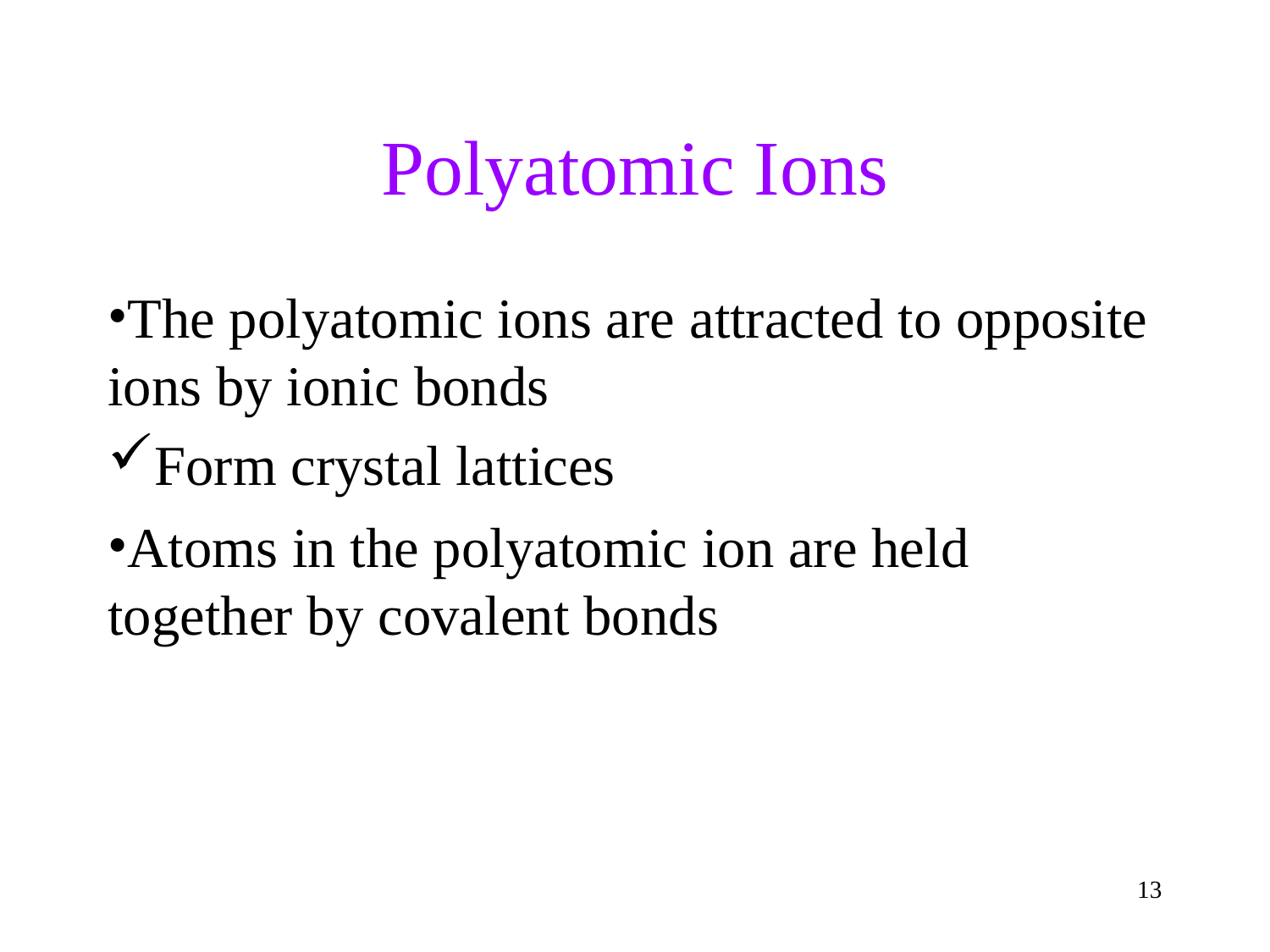

Polyatomic Ions
The polyatomic ions are attracted to opposite ions by ionic bonds
Form crystal lattices
Atoms in the polyatomic ion are held together by covalent bonds
13